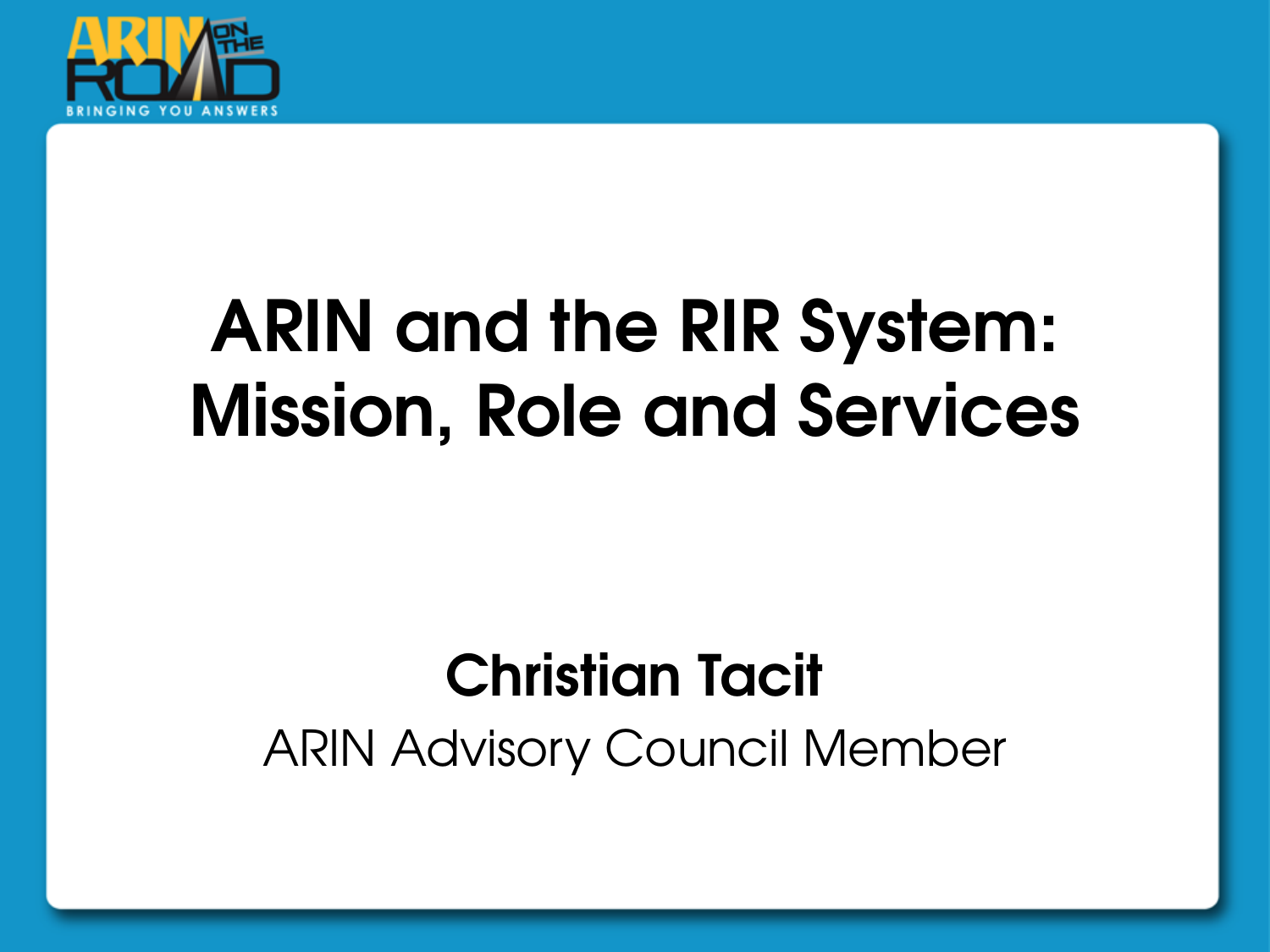

ARIN and the RIR System: Mission, Role and Services

Christian Tacit
ARIN Advisory Council Member